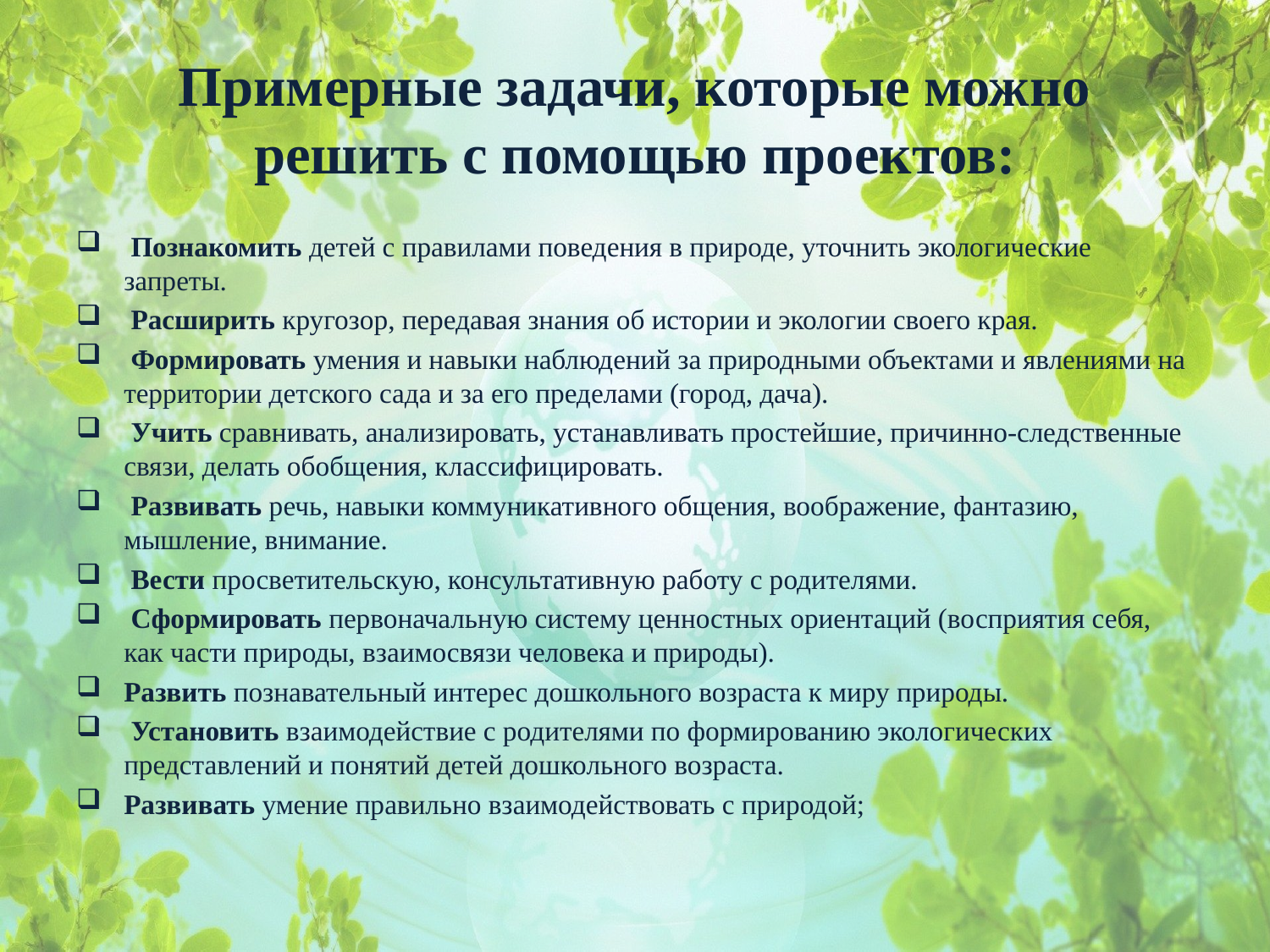

# Примерные задачи, которые можно решить с помощью проектов:
 Познакомить детей с правилами поведения в природе, уточнить экологические запреты.
 Расширить кругозор, передавая знания об истории и экологии своего края.
 Формировать умения и навыки наблюдений за природными объектами и явлениями на территории детского сада и за его пределами (город, дача).
 Учить сравнивать, анализировать, устанавливать простейшие, причинно-следственные связи, делать обобщения, классифицировать.
 Развивать речь, навыки коммуникативного общения, воображение, фантазию, мышление, внимание.
 Вести просветительскую, консультативную работу с родителями.
 Сформировать первоначальную систему ценностных ориентаций (восприятия себя, как части природы, взаимосвязи человека и природы).
Развить познавательный интерес дошкольного возраста к миру природы.
 Установить взаимодействие с родителями по формированию экологических представлений и понятий детей дошкольного возраста.
Развивать умение правильно взаимодействовать с природой;